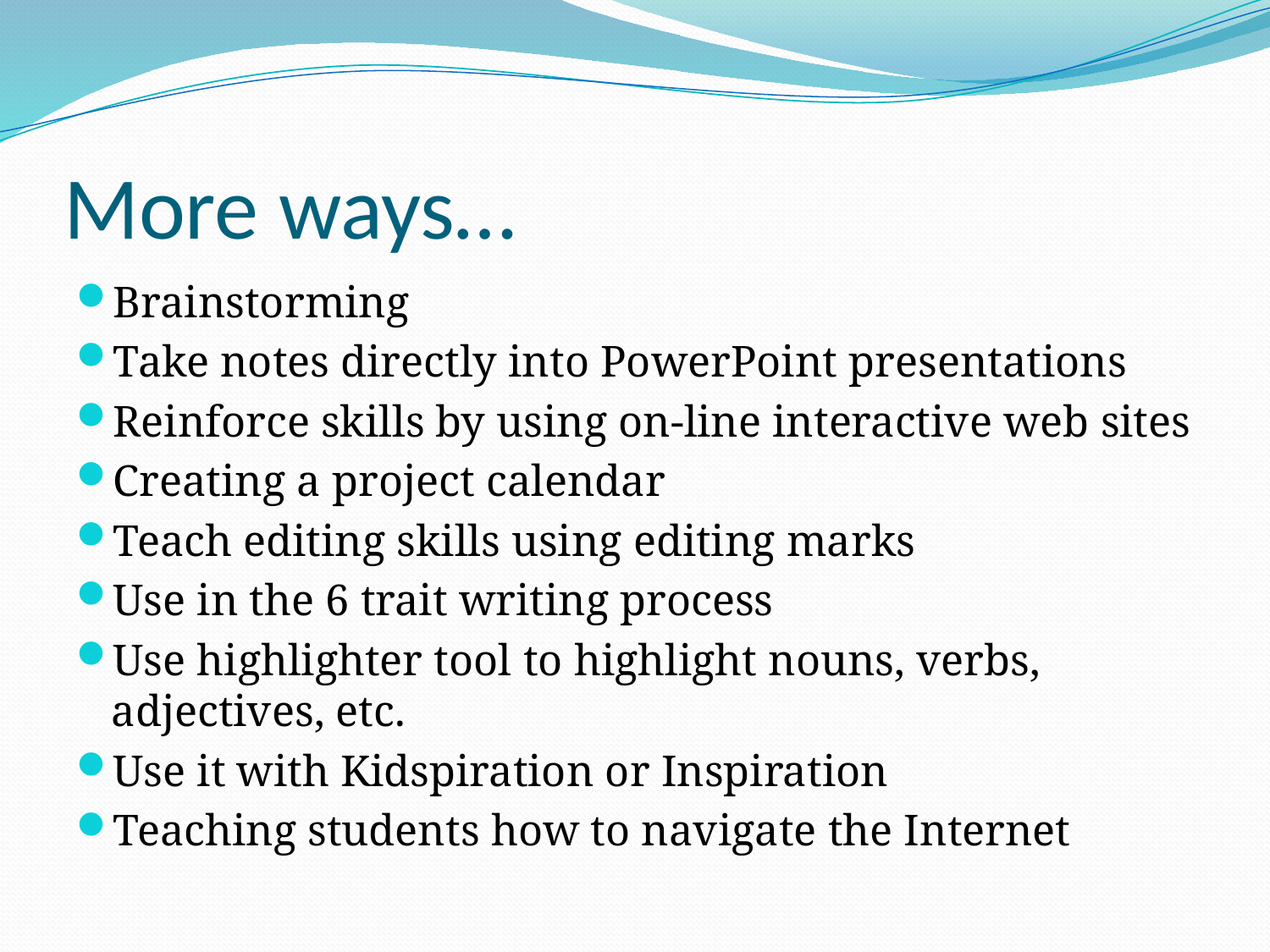

# More ways…
Brainstorming
Take notes directly into PowerPoint presentations
Reinforce skills by using on-line interactive web sites
Creating a project calendar
Teach editing skills using editing marks
Use in the 6 trait writing process
Use highlighter tool to highlight nouns, verbs, adjectives, etc.
Use it with Kidspiration or Inspiration
Teaching students how to navigate the Internet